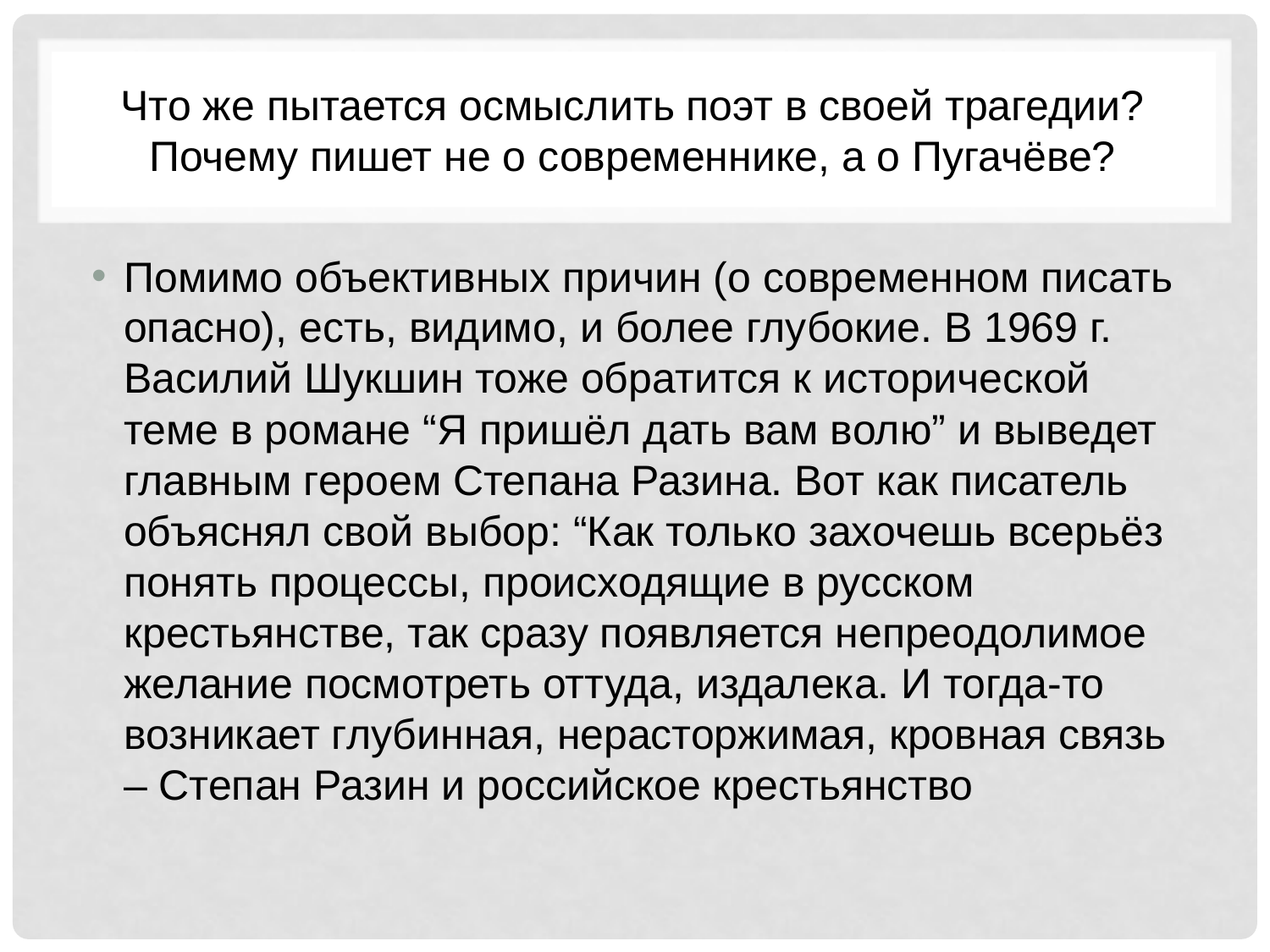

# Что же пытается осмыслить поэт в своей трагедии? Почему пишет не о современнике, а о Пугачёве?
Помимо объективных причин (о современном писать опасно), есть, видимо, и более глубокие. В 1969 г. Василий Шукшин тоже обратится к исторической теме в романе “Я пришёл дать вам волю” и выведет главным героем Степана Разина. Вот как писатель объяснял свой выбор: “Как только захочешь всерьёз понять процессы, происходящие в русском крестьянстве, так сразу появляется непреодолимое желание посмотреть оттуда, издалека. И тогда-то возникает глубинная, нерасторжимая, кровная связь – Степан Разин и российское крестьянство